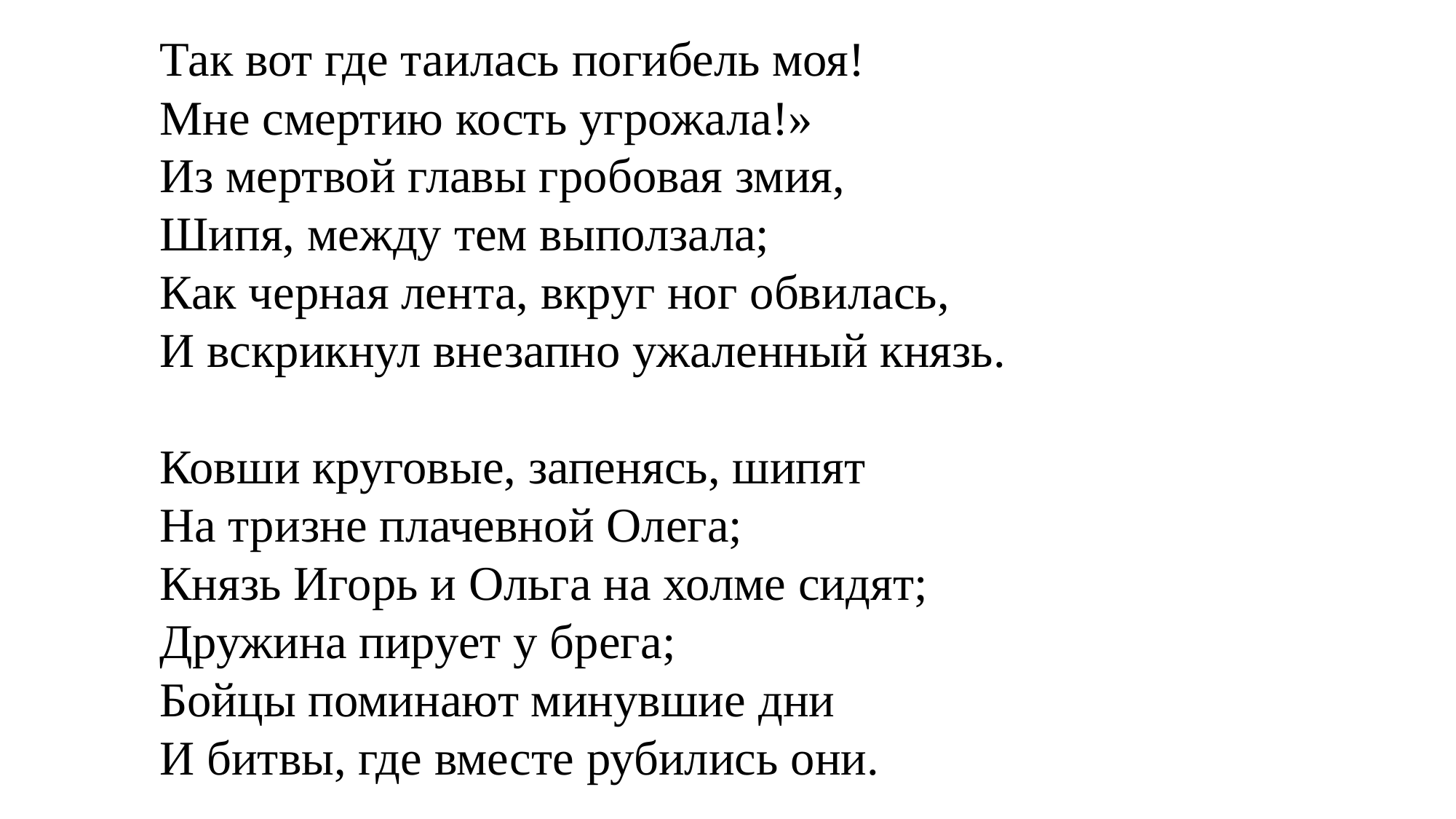

Так вот где таилась погибель моя!
Мне смертию кость угрожала!»
Из мертвой главы гробовая змия,
Шипя, между тем выползала;
Как черная лента, вкруг ног обвилась,
И вскрикнул внезапно ужаленный князь.

Ковши круговые, запенясь, шипят
На тризне плачевной Олега;
Князь Игорь и Ольга на холме сидят;
Дружина пирует у брега;
Бойцы поминают минувшие дни
И битвы, где вместе рубились они.